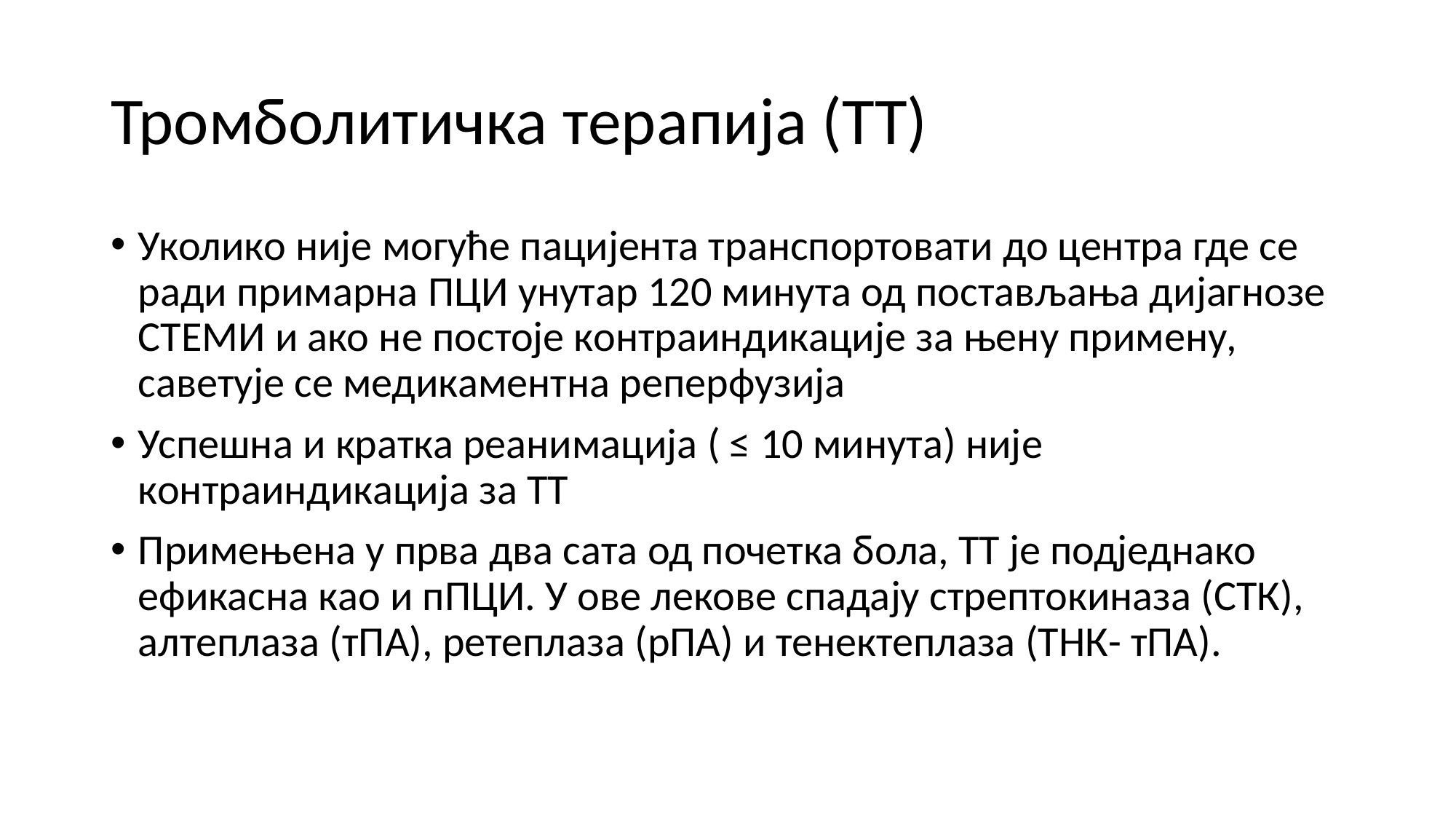

# Тромболитичка терапија (ТТ)
Уколико није могуће пацијента транспортовати до центра где се ради примарна ПЦИ унутар 120 минута од постављања дијагнозе СТЕМИ и ако не постоје контраиндикације за њену примену, саветује се медикаментна реперфузија
Успешна и кратка реанимација ( ≤ 10 минута) није контраиндикација за ТТ
Примењена у прва два сата од почетка бола, ТТ је подједнако ефикасна као и пПЦИ. У ове лекове спадају стрептокиназа (СТК), алтеплаза (тПА), ретеплаза (рПА) и тенектеплаза (ТНК- тПА).